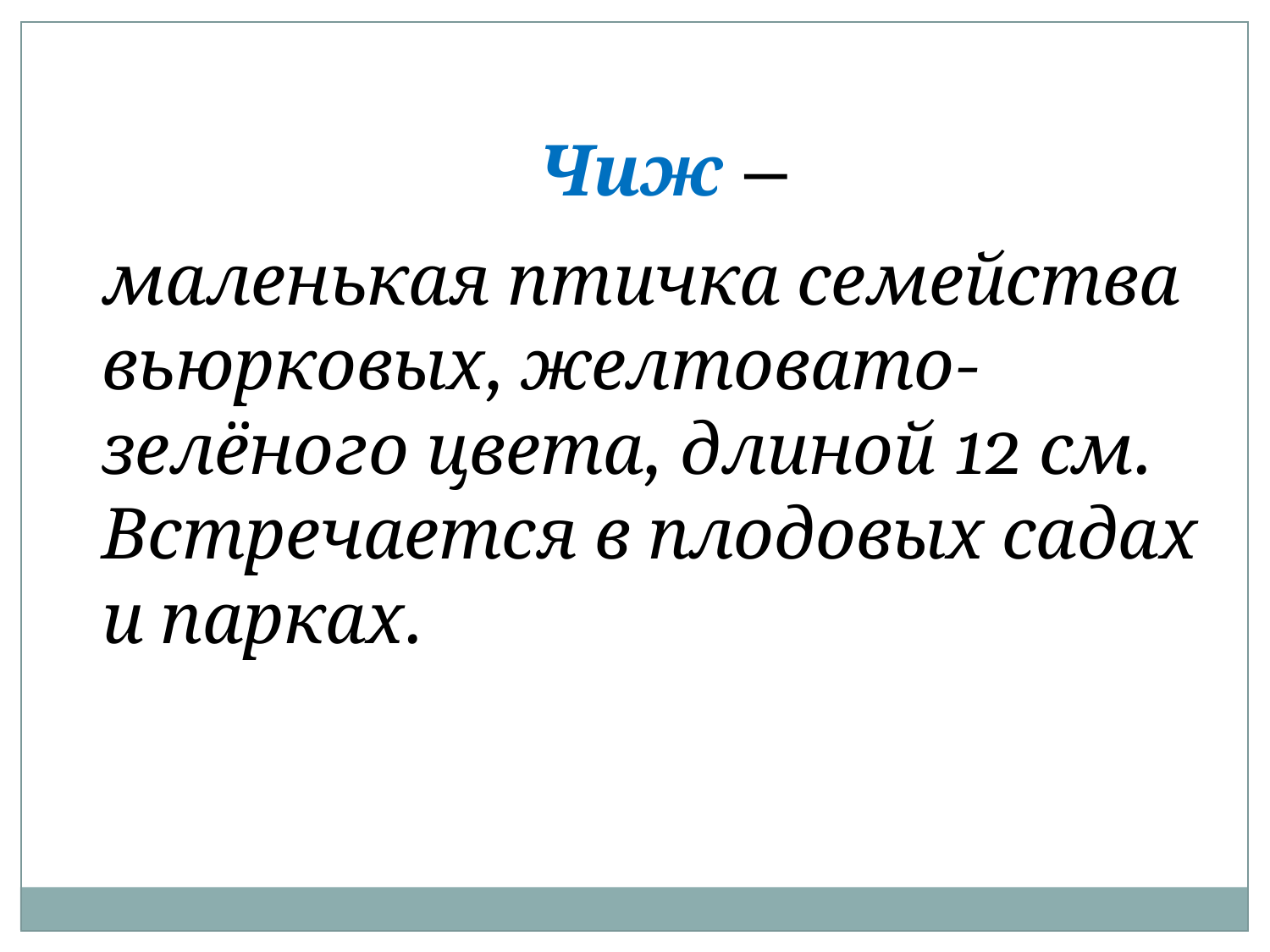

Чиж –

маленькая птичка семейства вьюрковых, желтовато-зелёного цвета, длиной 12 см. Встречается в плодовых садах и парках.